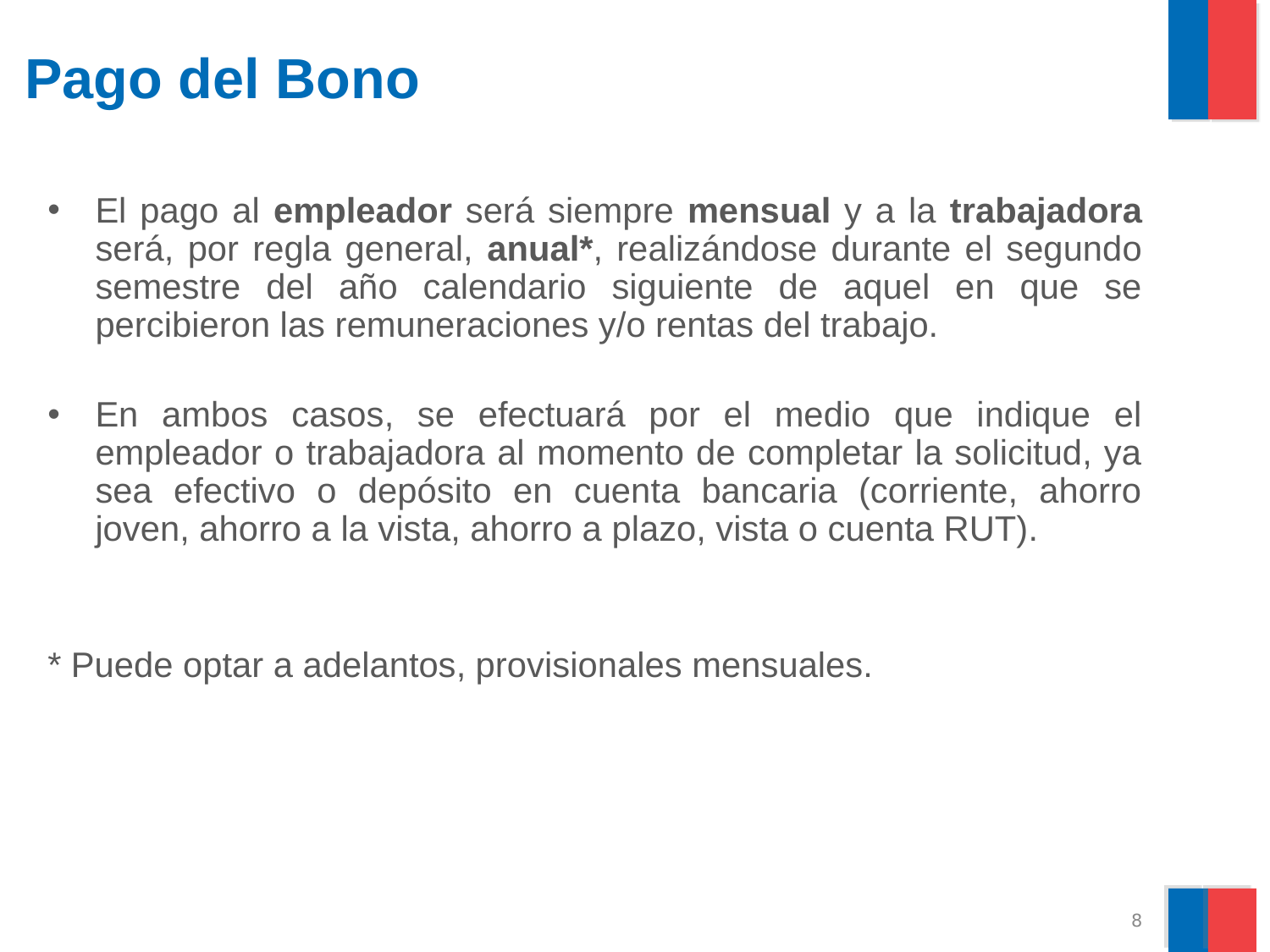

# Pago del Bono
El pago al empleador será siempre mensual y a la trabajadora será, por regla general, anual*, realizándose durante el segundo semestre del año calendario siguiente de aquel en que se percibieron las remuneraciones y/o rentas del trabajo.

En ambos casos, se efectuará por el medio que indique el empleador o trabajadora al momento de completar la solicitud, ya sea efectivo o depósito en cuenta bancaria (corriente, ahorro joven, ahorro a la vista, ahorro a plazo, vista o cuenta RUT).

* Puede optar a adelantos, provisionales mensuales.
8